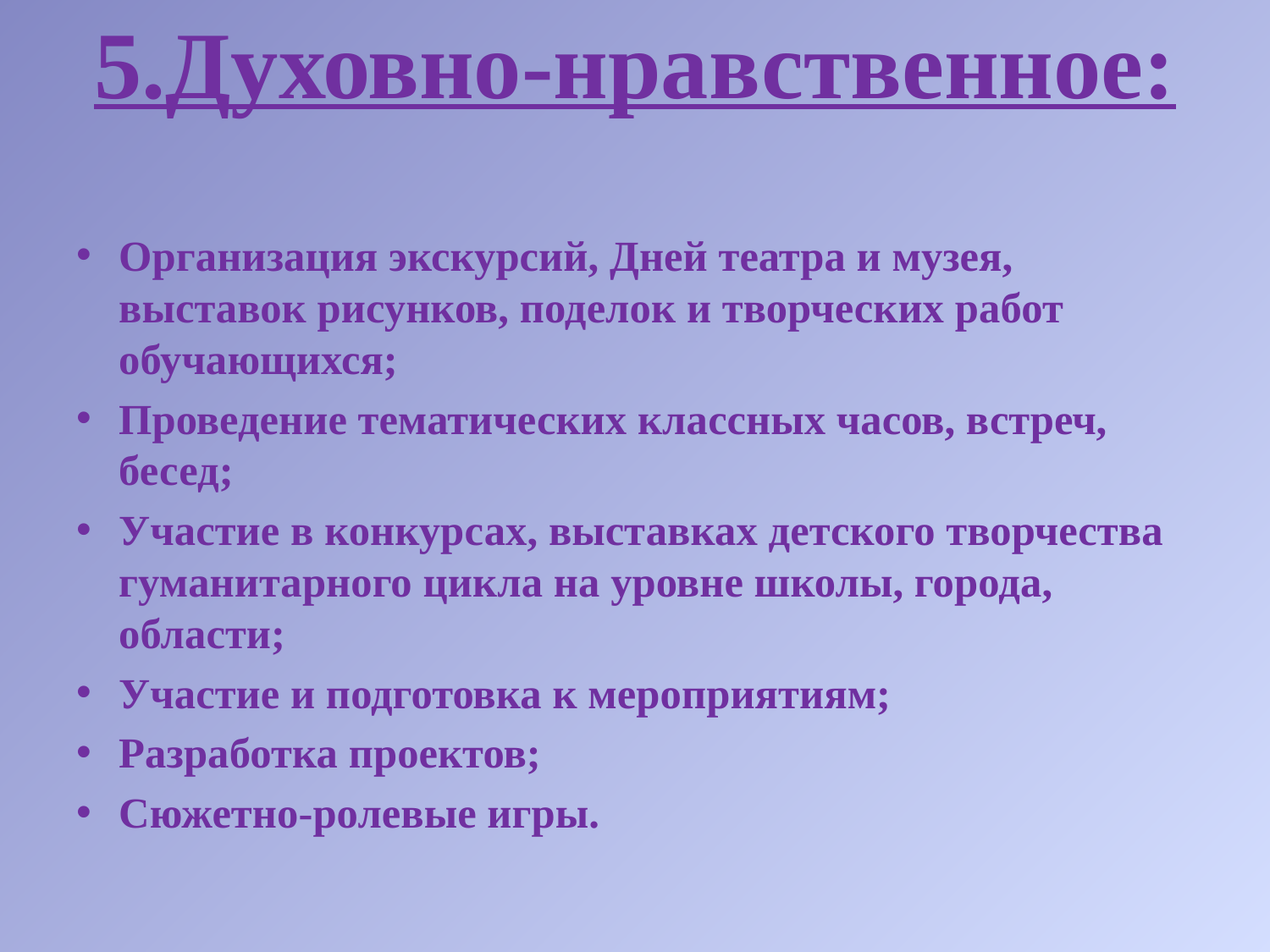

# 5.Духовно-нравственное:
Организация экскурсий, Дней театра и музея, выставок рисунков, поделок и творческих работ обучающихся;
Проведение тематических классных часов, встреч, бесед;
Участие в конкурсах, выставках детского творчества гуманитарного цикла на уровне школы, города, области;
Участие и подготовка к мероприятиям;
Разработка проектов;
Сюжетно-ролевые игры.